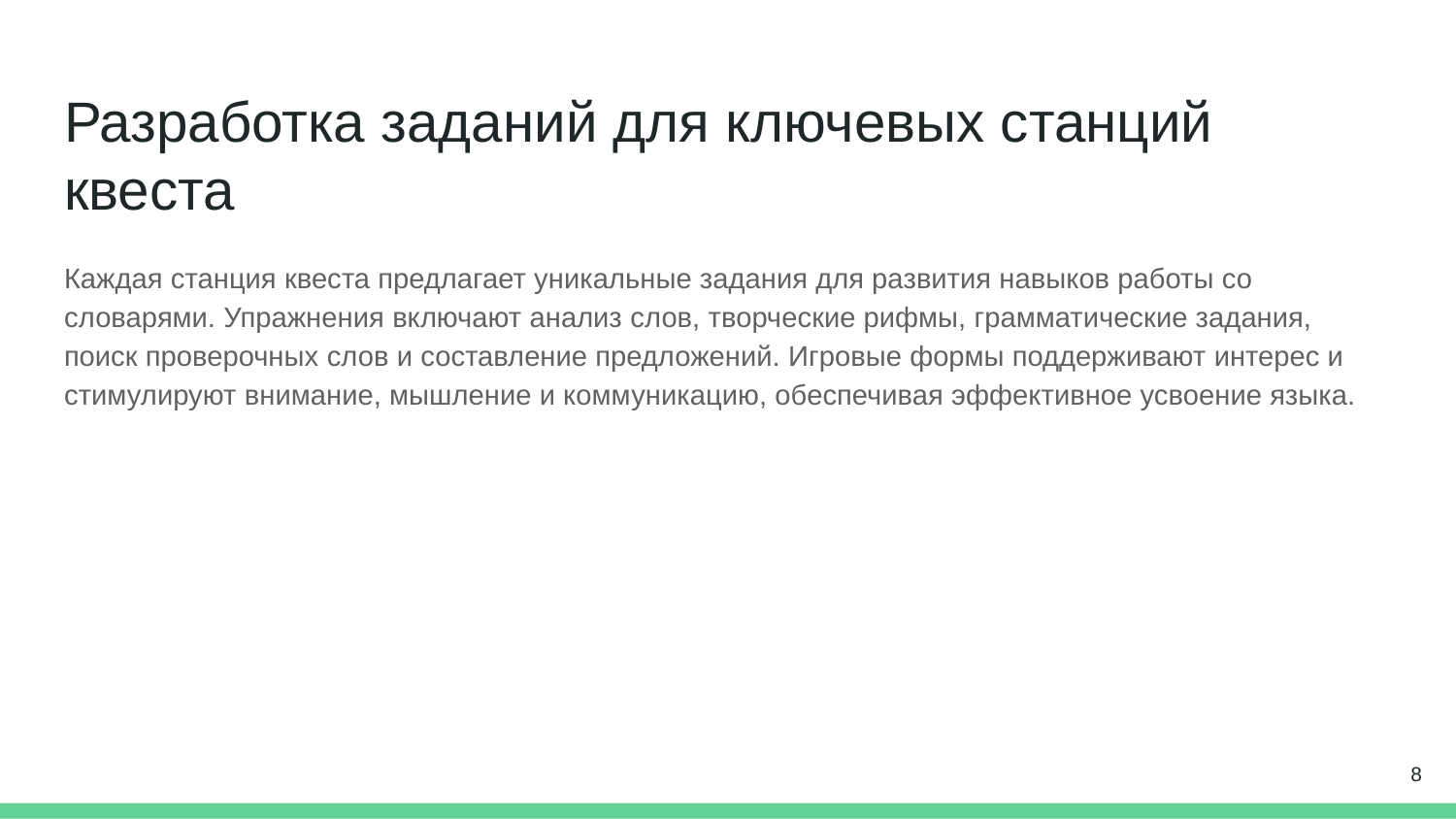

# Разработка заданий для ключевых станций квеста
Каждая станция квеста предлагает уникальные задания для развития навыков работы со словарями. Упражнения включают анализ слов, творческие рифмы, грамматические задания, поиск проверочных слов и составление предложений. Игровые формы поддерживают интерес и стимулируют внимание, мышление и коммуникацию, обеспечивая эффективное усвоение языка.
8